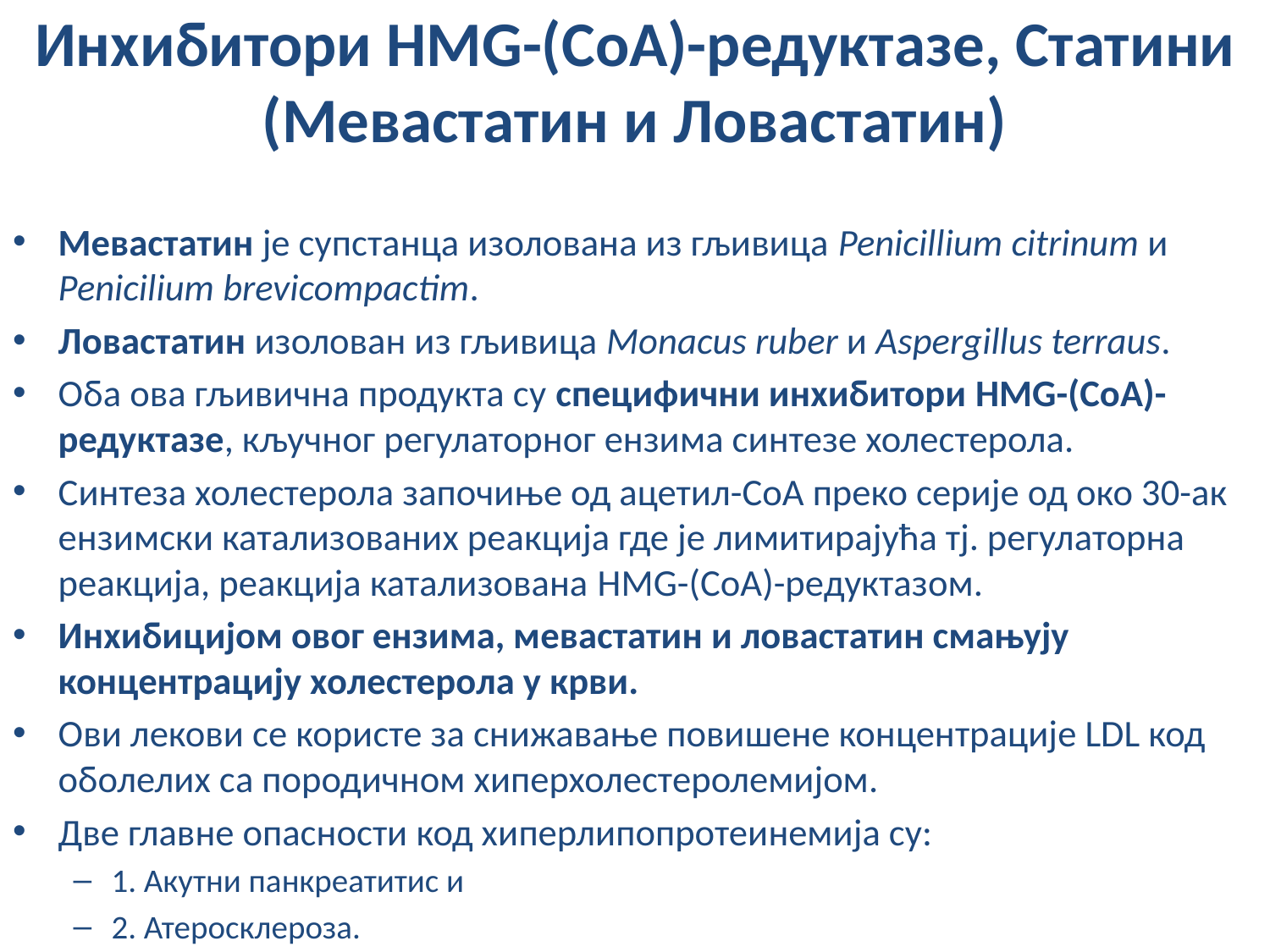

# Инхибитори HMG-(CoA)-редуктазе, Статини (Мевастатин и Ловастатин)
Мевастатин је супстанца изолована из гљивица Penicillium citrinum и Penicilium brevicompactim.
Ловастатин изолован из гљивица Monacus ruber и Aspergillus terraus.
Оба ова гљивична продукта су специфични инхибитори HMG-(CoA)-редуктазе, кључног регулаторног ензима синтезе холестерола.
Синтеза холестерола започиње од ацетил-СоА преко серије од око 30-ак ензимски катализованих реакција где је лимитирајућа тј. регулаторна реакција, реакција катализована HMG-(CoA)-редуктазом.
Инхибицијом овог ензима, мевастатин и ловастатин смањују концентрацију холестерола у крви.
Ови лекови се користе за снижавање повишене концентрације LDL код оболелих са породичном хиперхолестеролемијом.
Две главне опасности код хиперлипопротеинемија су:
1. Акутни панкреатитис и
2. Атеросклероза.